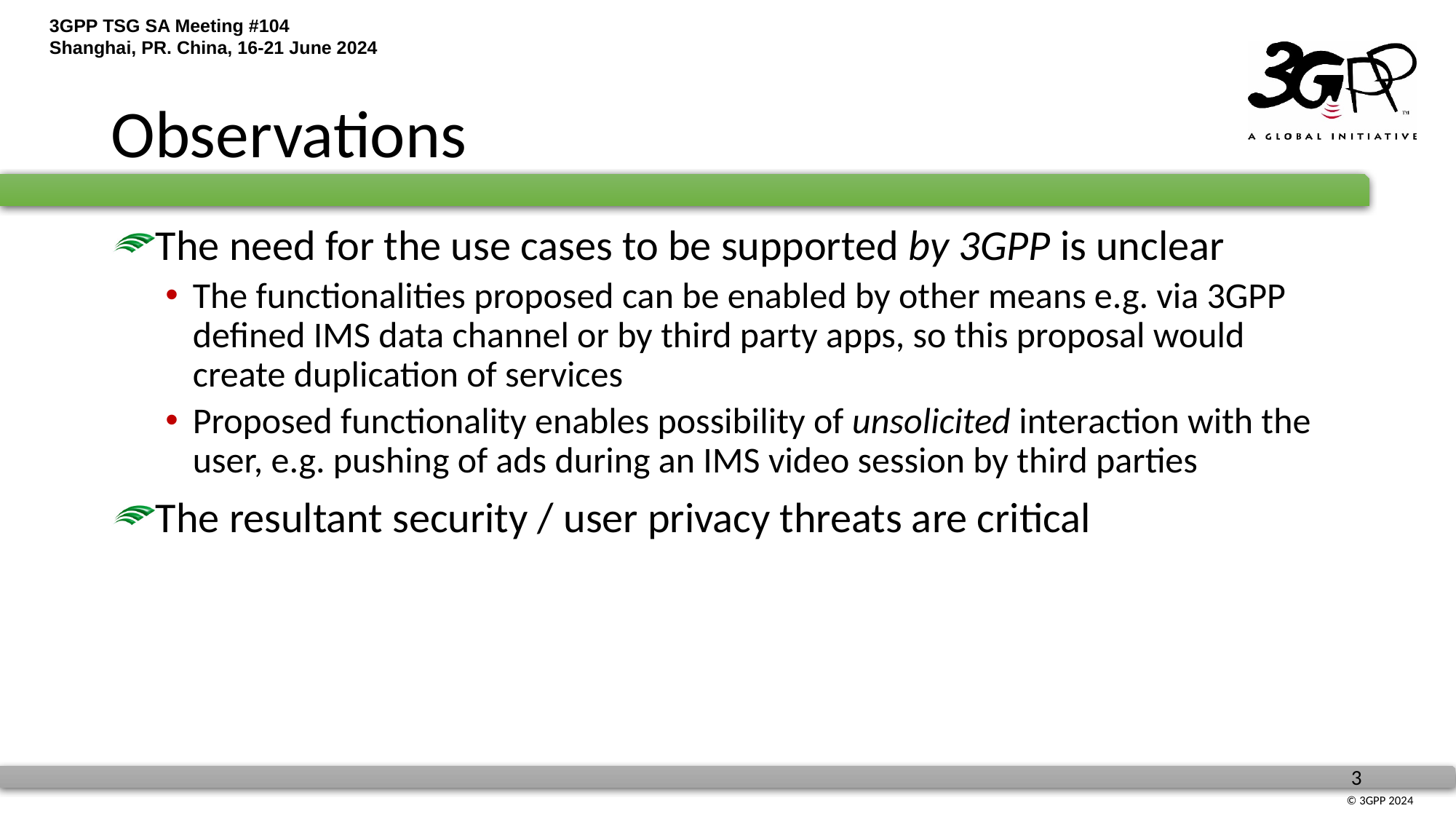

# Observations
The need for the use cases to be supported by 3GPP is unclear
The functionalities proposed can be enabled by other means e.g. via 3GPP defined IMS data channel or by third party apps, so this proposal would create duplication of services
Proposed functionality enables possibility of unsolicited interaction with the user, e.g. pushing of ads during an IMS video session by third parties
The resultant security / user privacy threats are critical